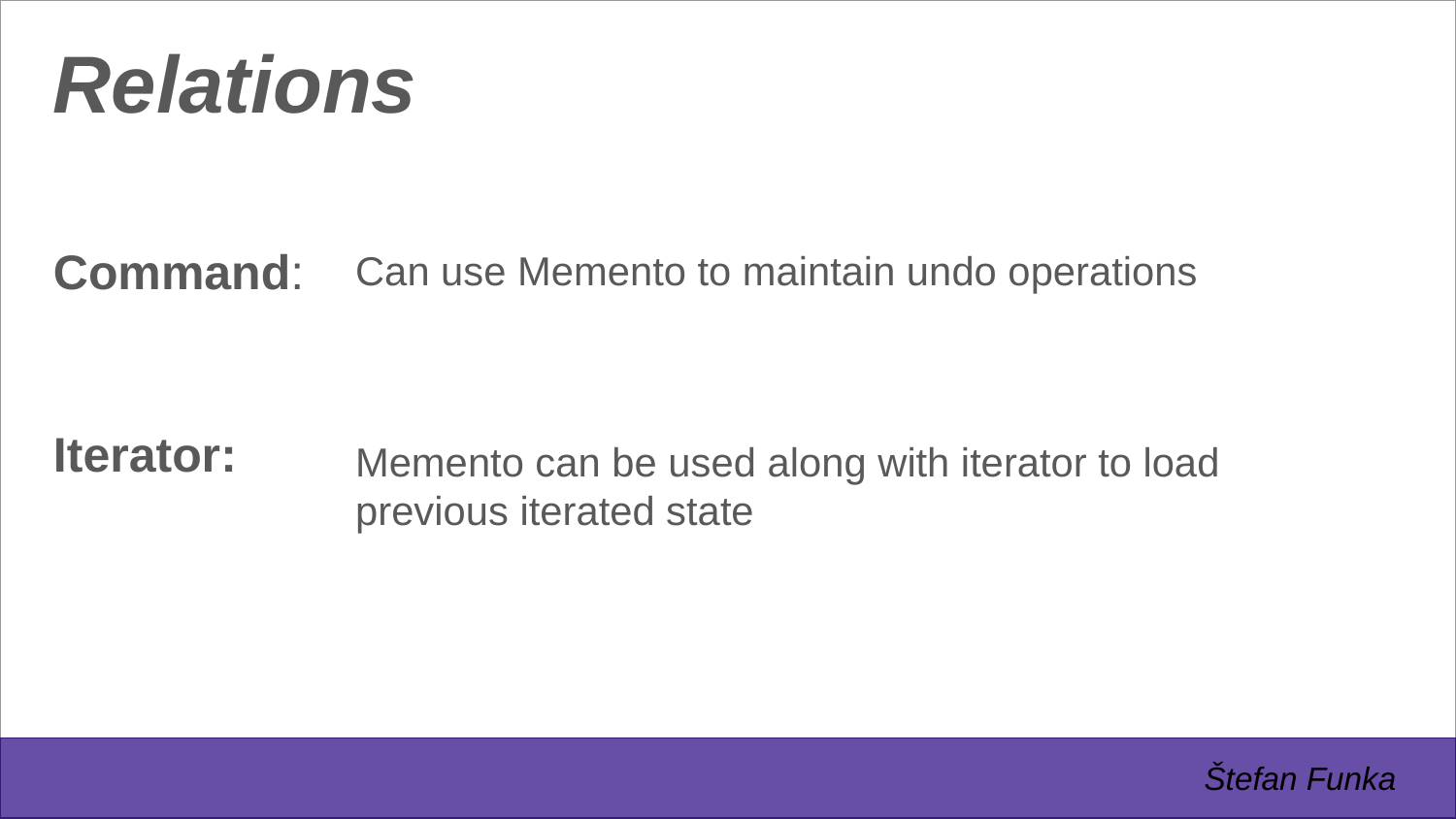

Relations
Command:
Can use Memento to maintain undo operations
Iterator:
Memento can be used along with iterator to load previous iterated state

Štefan Funka